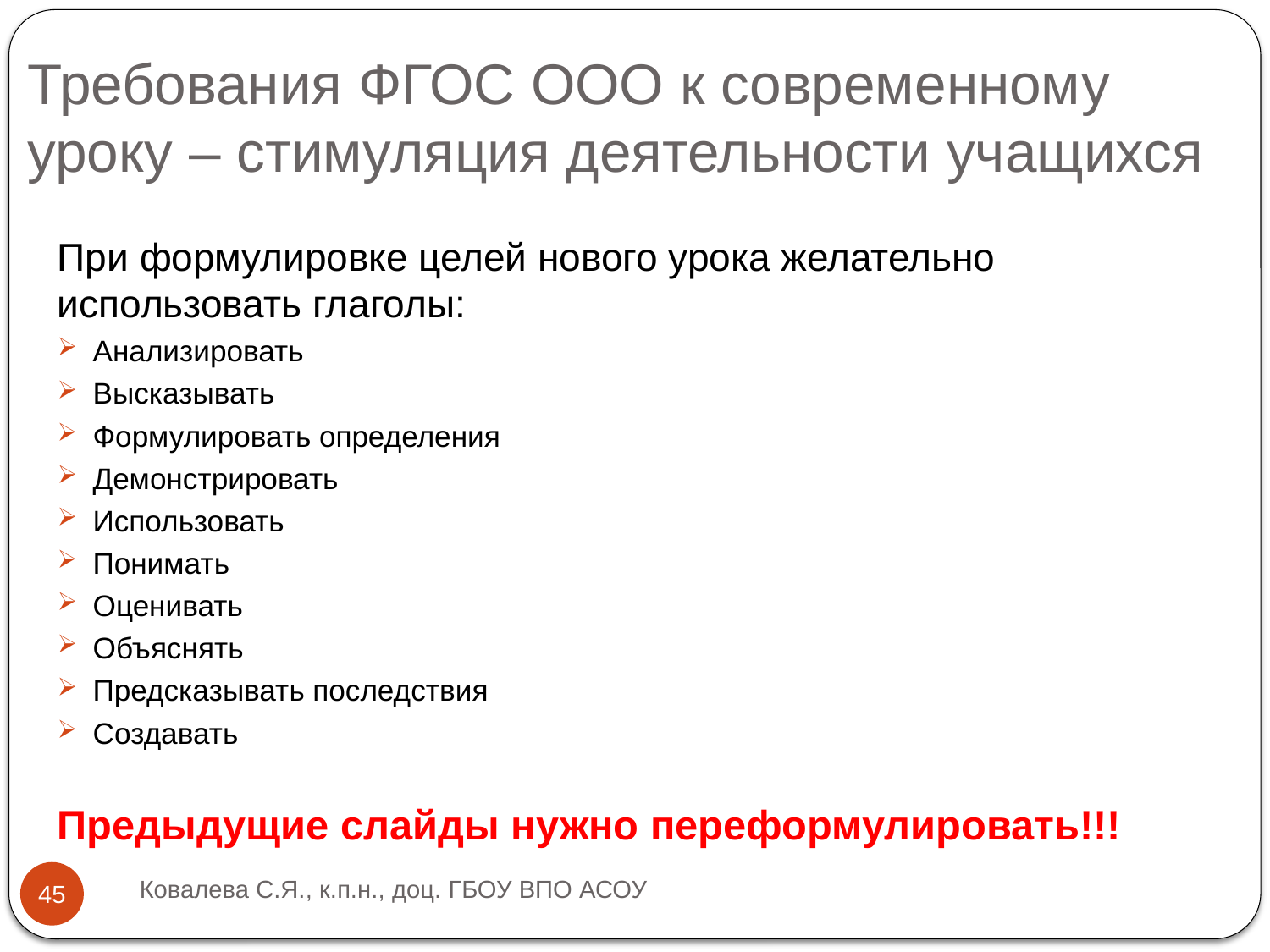

# Требования ФГОС ООО к современному уроку – стимуляция деятельности учащихся
При формулировке целей нового урока желательно использовать глаголы:
Анализировать
Высказывать
Формулировать определения
Демонстрировать
Использовать
Понимать
Оценивать
Объяснять
Предсказывать последствия
Создавать

Предыдущие слайды нужно переформулировать!!!

Ковалева С.Я., к.п.н., доц. ГБОУ ВПО АСОУ
45